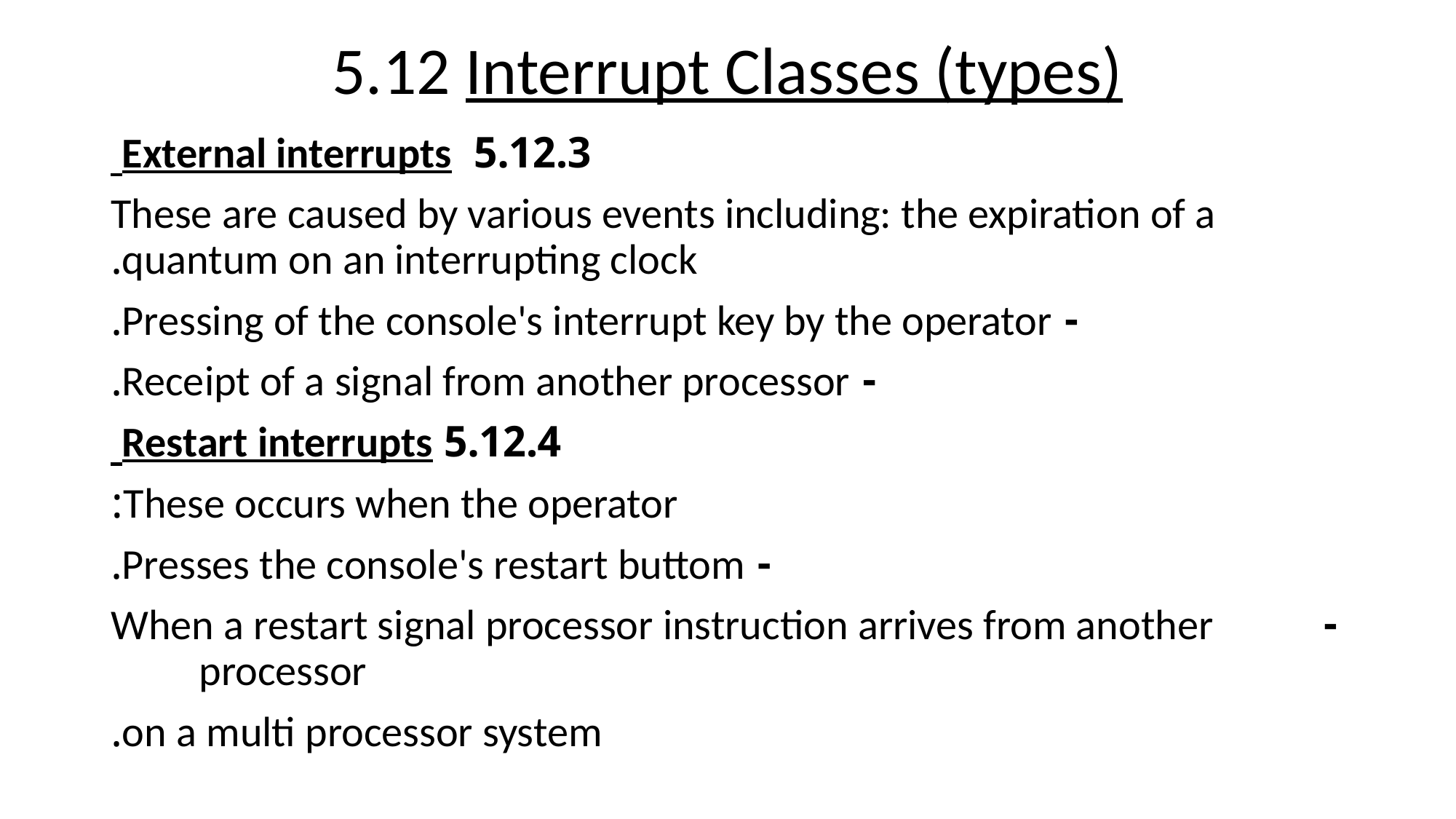

# 5.12 Interrupt Classes (types)

 5.12.3  External interrupts
  These are caused by various events including: the expiration of a quantum on an interrupting clock.
- Pressing of the console's interrupt key by the operator.
 - Receipt of a signal from another processor.
 5.12.4 Restart interrupts
  These occurs when the operator:
 - Presses the console's restart buttom.
-  When a restart signal processor instruction arrives from another                  processor
 on a multi processor system.